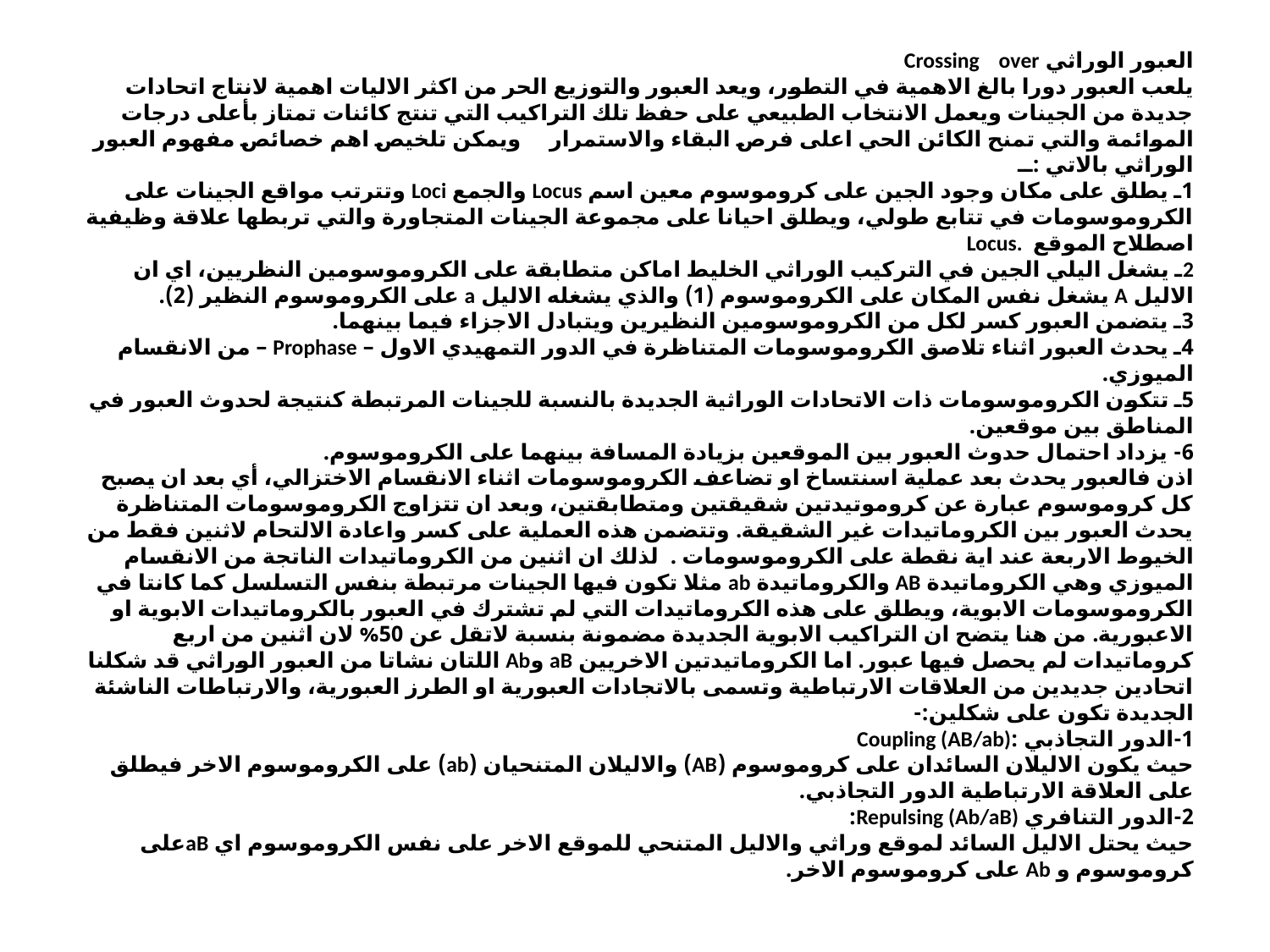

# العبور الوراثي Crossing    over يلعب العبور دورا بالغ الاهمية في التطور، ويعد العبور والتوزيع الحر من اكثر الاليات اهمية لانتاج اتحادات جديدة من الجينات ويعمل الانتخاب الطبيعي على حفظ تلك التراكيب التي تنتج كائنات تمتاز بأعلى درجات الموائمة والتي تمنح الكائن الحي اعلى فرص البقاء والاستمرار     ويمكن تلخيص اهم خصائص مفهوم العبور الوراثي بالاتي :ــ 1ـ يطلق على مكان وجود الجين على كروموسوم معين اسم Locus والجمع Loci وتترتب مواقع الجينات على الكروموسومات في تتابع طولي، ويطلق احيانا على مجموعة الجينات المتجاورة والتي تربطها علاقة وظيفية اصطلاح الموقع Locus. 2ـ يشغل اليلي الجين في التركيب الوراثي الخليط اماكن متطابقة على الكروموسومين النظريين، اي ان الاليل A يشغل نفس المكان على الكروموسوم (1) والذي يشغله الاليل a على الكروموسوم النظير (2). 3ـ يتضمن العبور كسر لكل من الكروموسومين النظيرين ويتبادل الاجزاء فيما بينهما. 4ـ يحدث العبور اثناء تلاصق الكروموسومات المتناظرة في الدور التمهيدي الاول – Prophase – من الانقسام الميوزي. 5ـ تتكون الكروموسومات ذات الاتحادات الوراثية الجديدة بالنسبة للجينات المرتبطة كنتيجة لحدوث العبور في المناطق بين موقعين. 6- يزداد احتمال حدوث العبور بين الموقعين بزيادة المسافة بينهما على الكروموسوم. اذن فالعبور يحدث بعد عملية اسنتساخ او تضاعف الكروموسومات اثناء الانقسام الاختزالي، أي بعد ان يصبح كل كروموسوم عبارة عن كروموتيدتين شقيقتين ومتطابقتين، وبعد ان تتزاوج الكروموسومات المتناظرة يحدث العبور بين الكروماتيدات غير الشقيقة. وتتضمن هذه العملية على كسر واعادة الالتحام لاثنين فقط من الخيوط الاربعة عند اية نقطة على الكروموسومات .  لذلك ان اثنين من الكروماتيدات الناتجة من الانقسام الميوزي وهي الكروماتيدة AB والكروماتيدة ab مثلا تكون فيها الجينات مرتبطة بنفس التسلسل كما كانتا في الكروموسومات الابوية، ويطلق على هذه الكروماتيدات التي لم تشترك في العبور بالكروماتيدات الابوية او الاعبورية. من هنا يتضح ان التراكيب الابوية الجديدة مضمونة بنسبة لاتقل عن 50% لان اثنين من اربع كروماتيدات لم يحصل فيها عبور. اما الكروماتيدتين الاخريين aB وAb اللتان نشاتا من العبور الوراثي قد شكلنا اتحادين جديدين من العلاقات الارتباطية وتسمى بالاتجادات العبورية او الطرز العبورية، والارتباطات الناشئة الجديدة تكون على شكلين:- 1-	الدور التجاذبي :Coupling (AB/ab) حيث يكون الاليلان السائدان على كروموسوم (AB) والاليلان المتنحيان (ab) على الكروموسوم الاخر فيطلق على العلاقة الارتباطية الدور التجاذبي. 2-	الدور التنافري Repulsing (Ab/aB): حيث يحتل الاليل السائد لموقع وراثي والاليل المتنحي للموقع الاخر على نفس الكروموسوم اي aBعلى كروموسوم و Ab على كروموسوم الاخر.